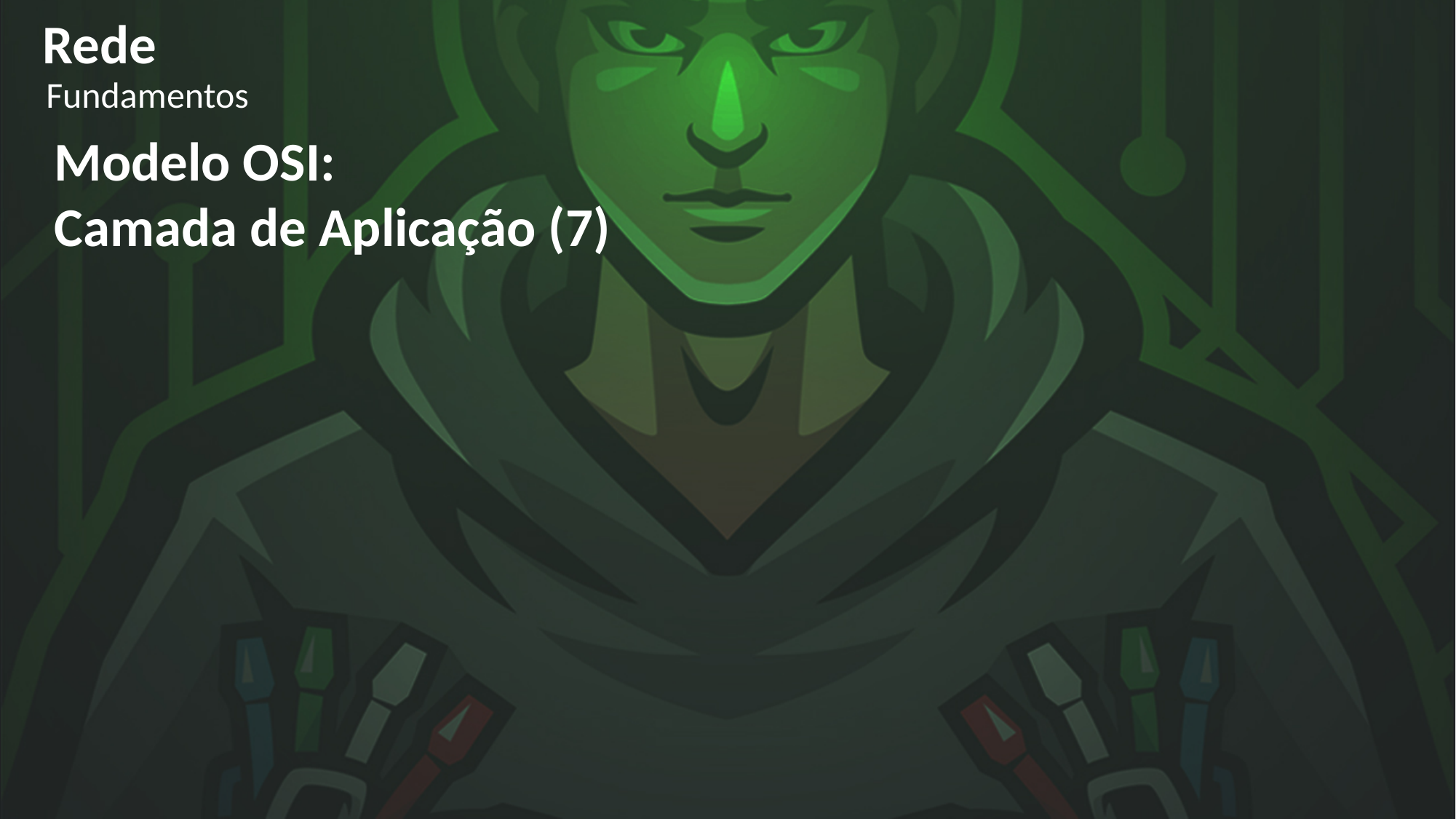

Rede
Fundamentos
Modelo OSI:
Camada de Aplicação (7)